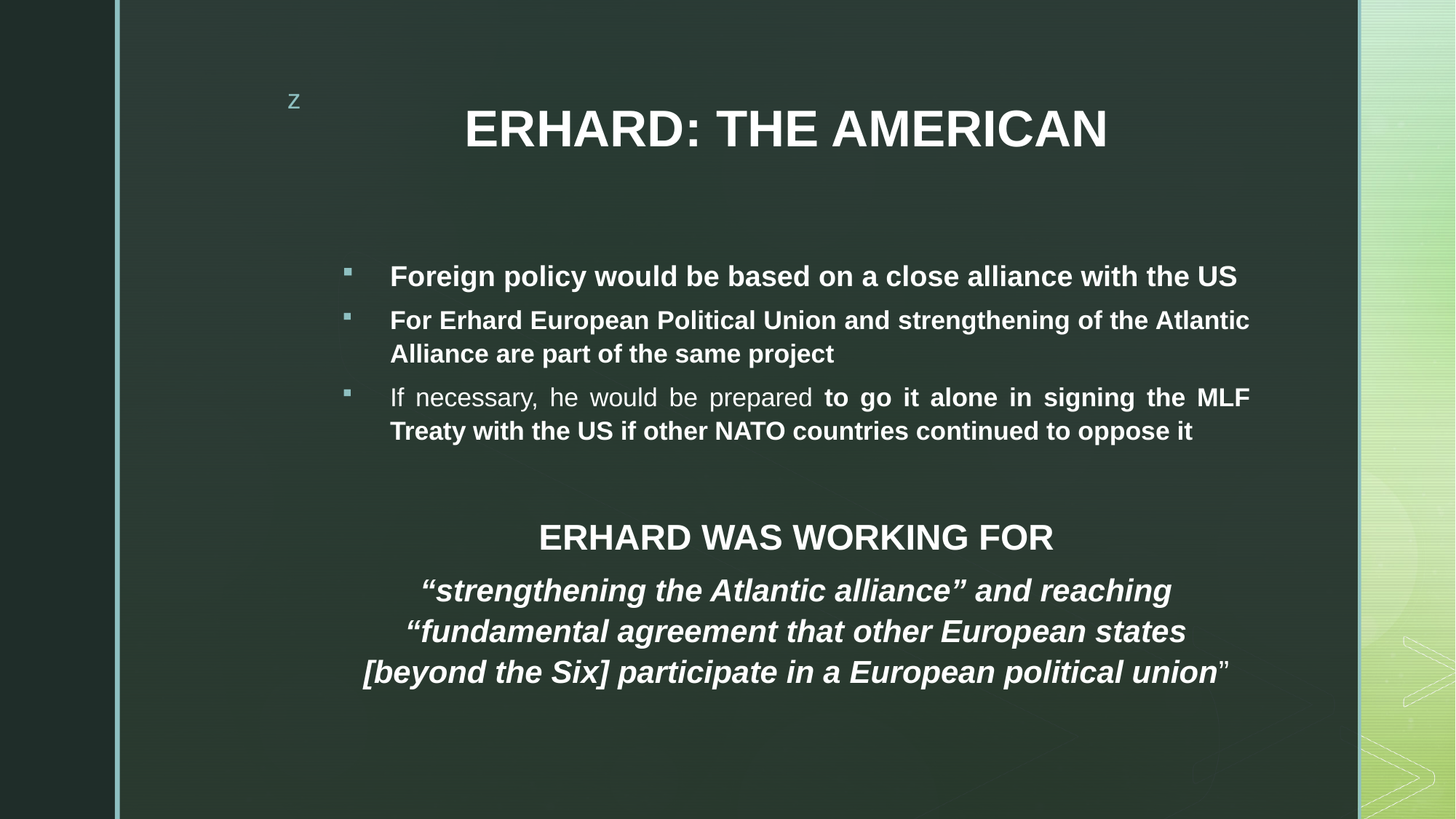

# ERHARD: THE AMERICAN
Foreign policy would be based on a close alliance with the US
For Erhard European Political Union and strengthening of the Atlantic Alliance are part of the same project
If necessary, he would be prepared to go it alone in signing the MLF Treaty with the US if other NATO countries continued to oppose it

ERHARD WAS WORKING FOR
“strengthening the Atlantic alliance” and reaching “fundamental agreement that other European states [beyond the Six] participate in a European political union”